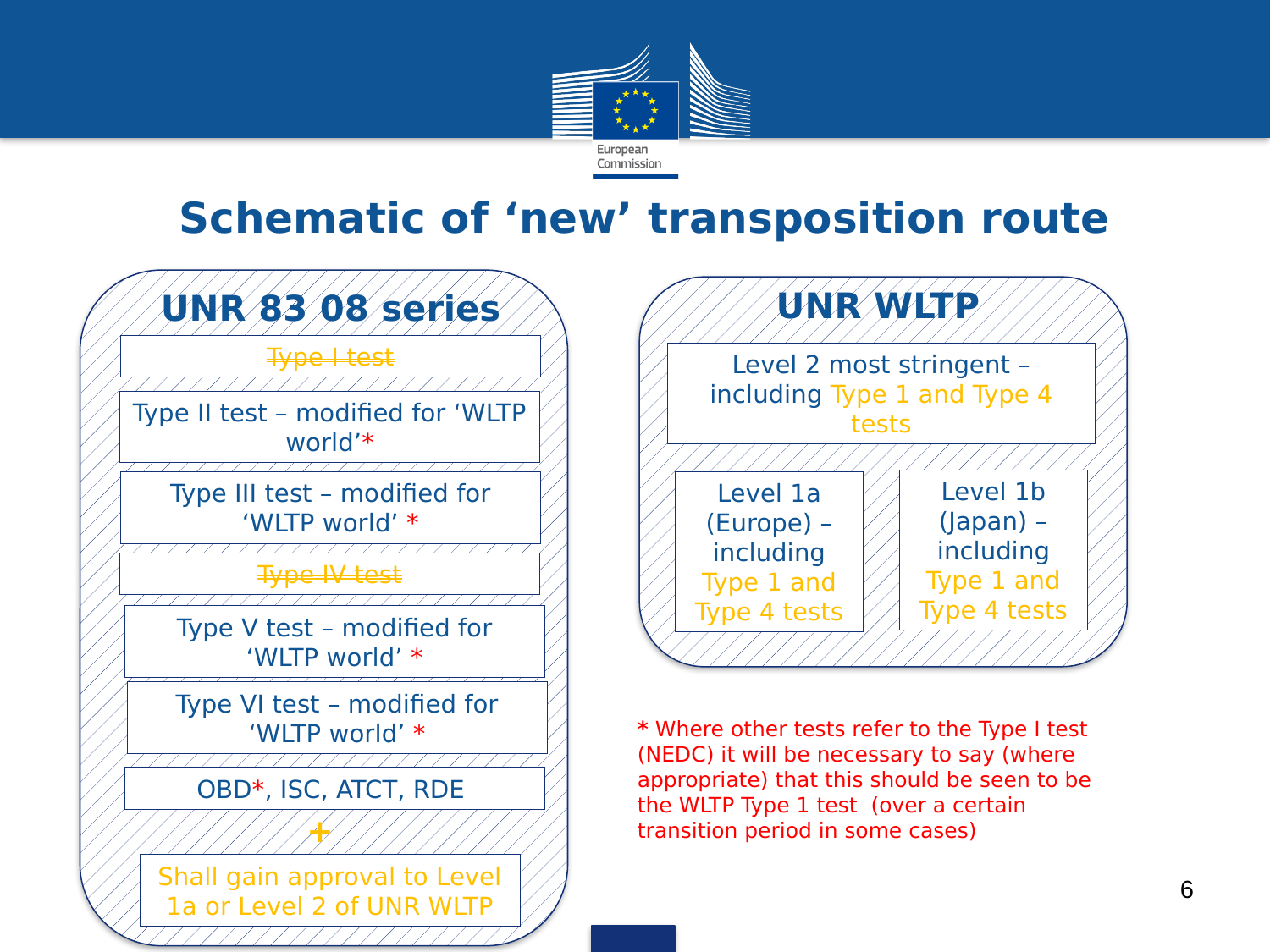

# Schematic of ‘new’ transposition route

UNR WLTP
UNR 83 08 series
Type I test
Level 2 most stringent – including Type 1 and Type 4 tests
Type II test – modified for ‘WLTP world’*
Level 1b (Japan) – including Type 1 and Type 4 tests
Type III test – modified for ‘WLTP world’ *
Level 1a (Europe) – including Type 1 and Type 4 tests
Type IV test
Type V test – modified for ‘WLTP world’ *
Type VI test – modified for ‘WLTP world’ *
* Where other tests refer to the Type I test (NEDC) it will be necessary to say (where appropriate) that this should be seen to be the WLTP Type 1 test  (over a certain transition period in some cases)
OBD*, ISC, ATCT, RDE
+
Shall gain approval to Level 1a or Level 2 of UNR WLTP
6